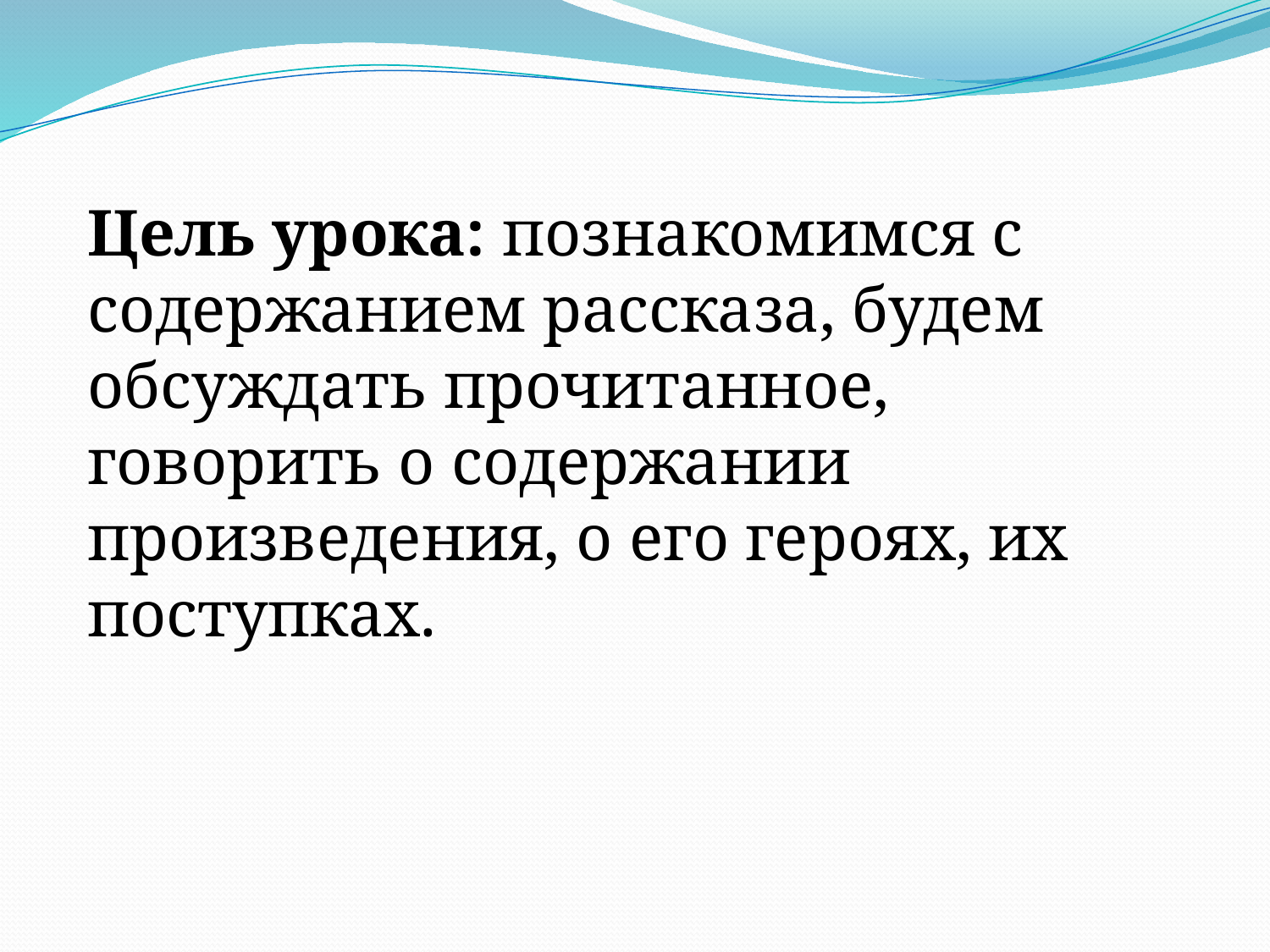

Цель урока: познакомимся с содержанием рассказа, будем обсуждать прочитанное, говорить о содержании произведения, о его героях, их поступках.